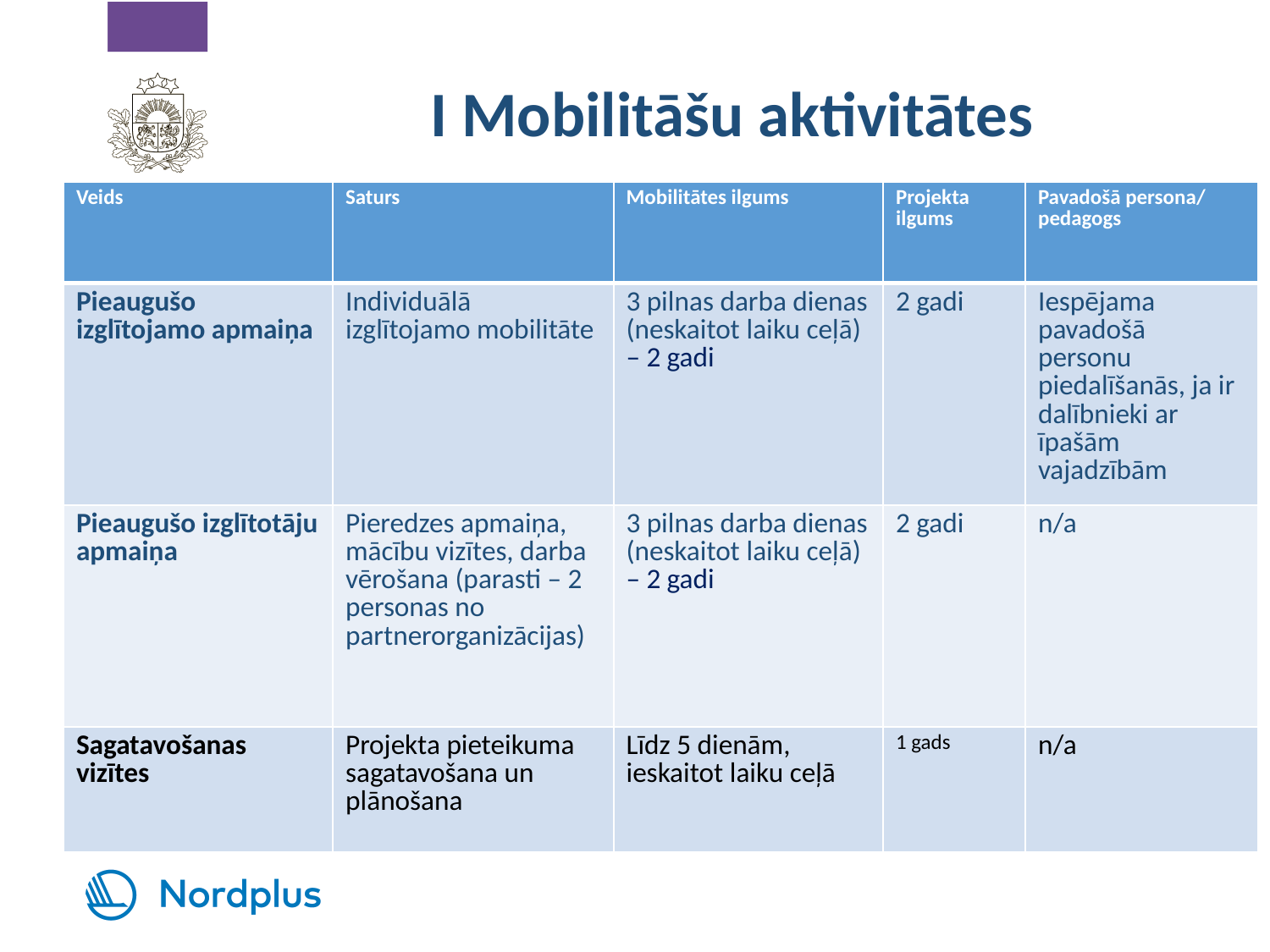

# I Mobilitāšu aktivitātes
| Veids | Saturs | Mobilitātes ilgums | Projekta ilgums | Pavadošā persona/ pedagogs |
| --- | --- | --- | --- | --- |
| Pieaugušo izglītojamo apmaiņa | Individuālā izglītojamo mobilitāte | 3 pilnas darba dienas (neskaitot laiku ceļā) – 2 gadi | 2 gadi | Iespējama pavadošā personu piedalīšanās, ja ir dalībnieki ar īpašām vajadzībām |
| Pieaugušo izglītotāju apmaiņa | Pieredzes apmaiņa, mācību vizītes, darba vērošana (parasti – 2 personas no partnerorganizācijas) | 3 pilnas darba dienas (neskaitot laiku ceļā) – 2 gadi | 2 gadi | n/a |
| Sagatavošanas vizītes | Projekta pieteikuma sagatavošana un plānošana | Līdz 5 dienām, ieskaitot laiku ceļā | 1 gads | n/a |